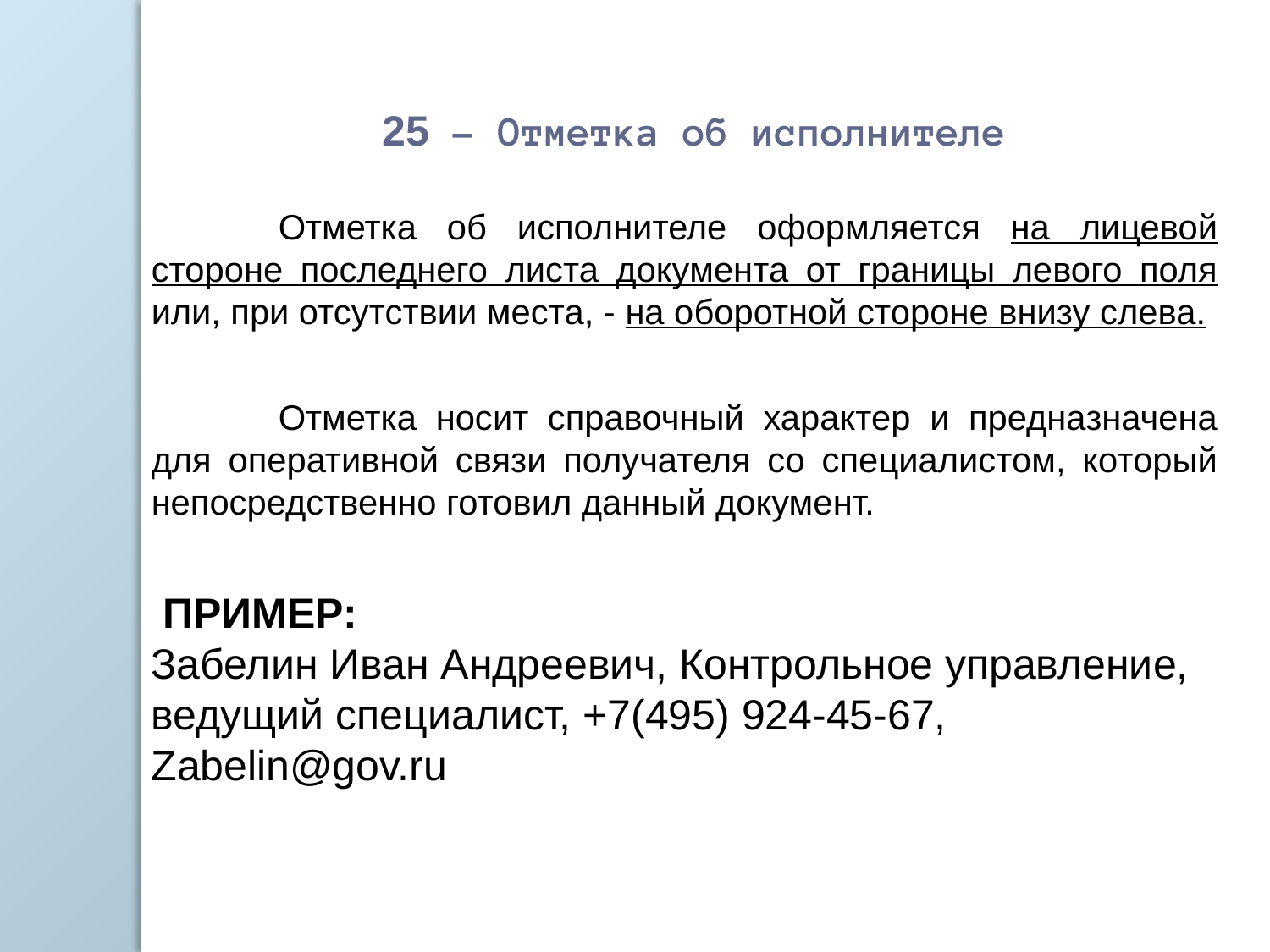

25 – Отметка об исполнителе
	Отметка об исполнителе оформляется на лицевой стороне последнего листа документа от границы левого поля или, при отсутствии места, - на оборотной стороне внизу слева.

	Отметка носит справочный характер и предназначена для оперативной связи получателя со специалистом, который непосредственно готовил данный документ.

ПРИМЕР:
Забелин Иван Андреевич, Контрольное управление, ведущий специалист, +7(495) 924-45-67, Zabelin@gov.ru